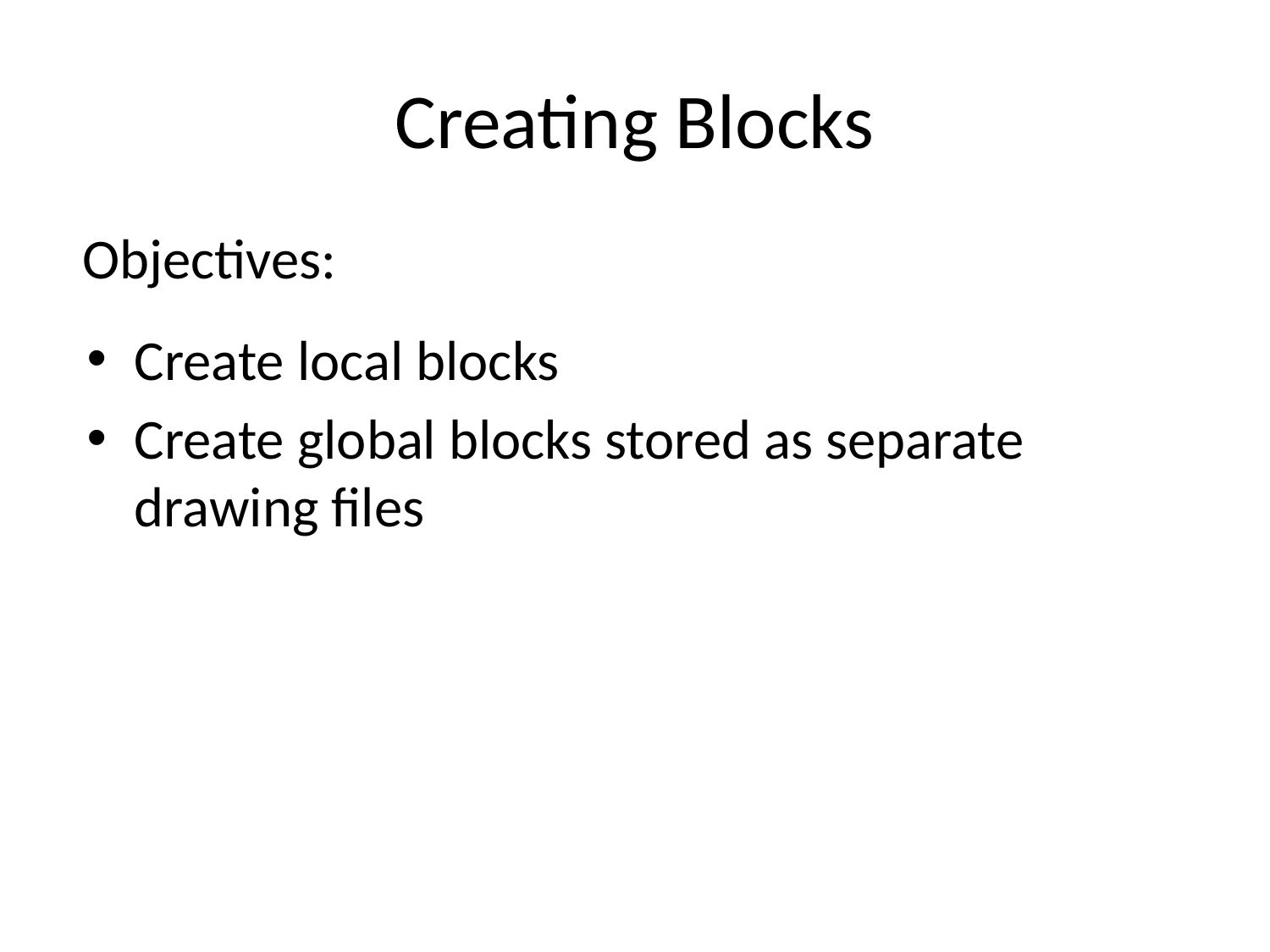

# Creating Blocks
Objectives:
Create local blocks
Create global blocks stored as separate drawing files